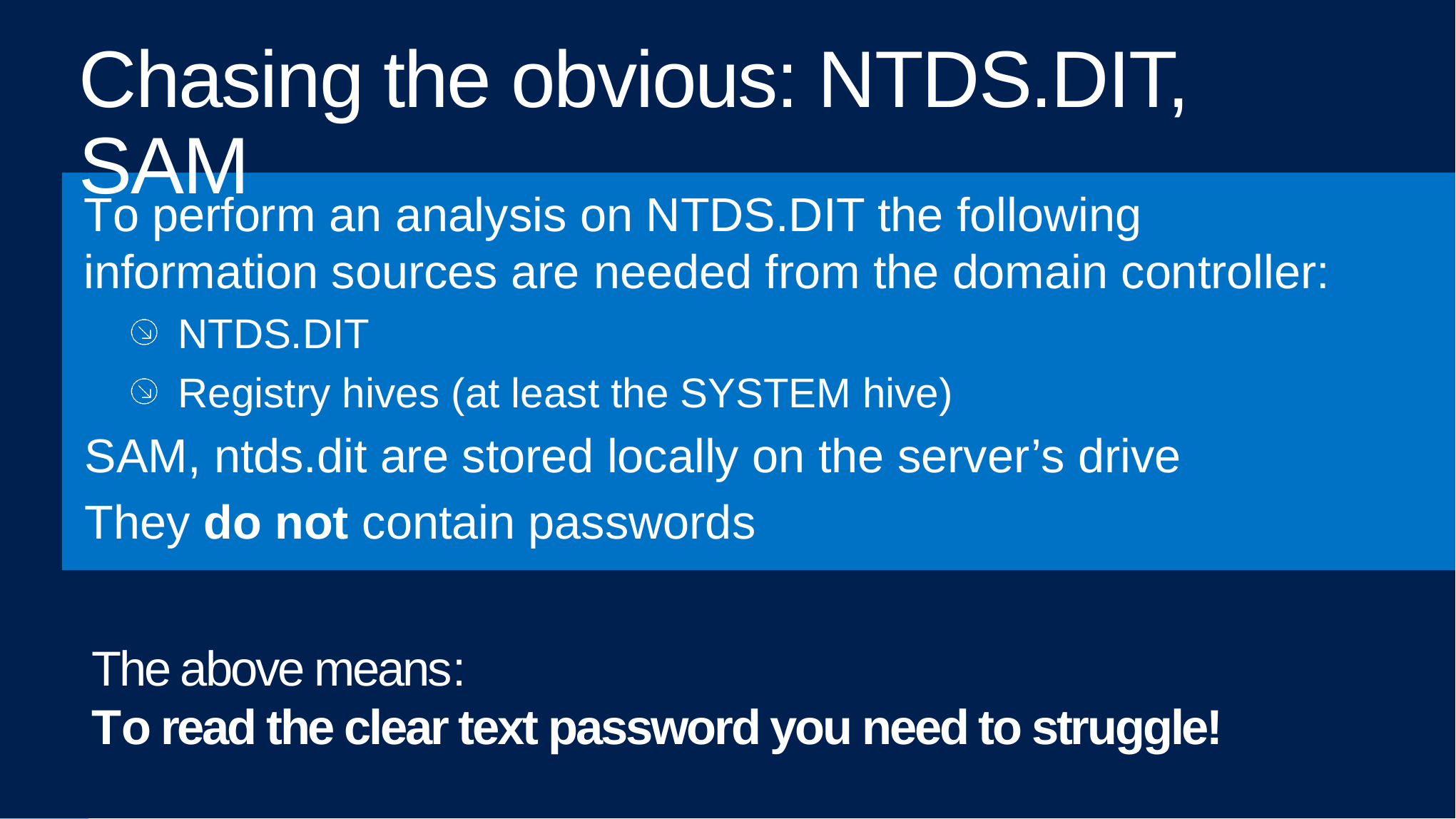

# Chasing the obvious: NTDS.DIT, SAM

To perform an analysis on NTDS.DIT the following information sources are needed from the domain controller:
NTDS.DIT
Registry hives (at least the SYSTEM hive)
SAM, ntds.dit are stored locally on the server’s drive
They do not contain passwords

The above means:
To read the clear text password you need to struggle!